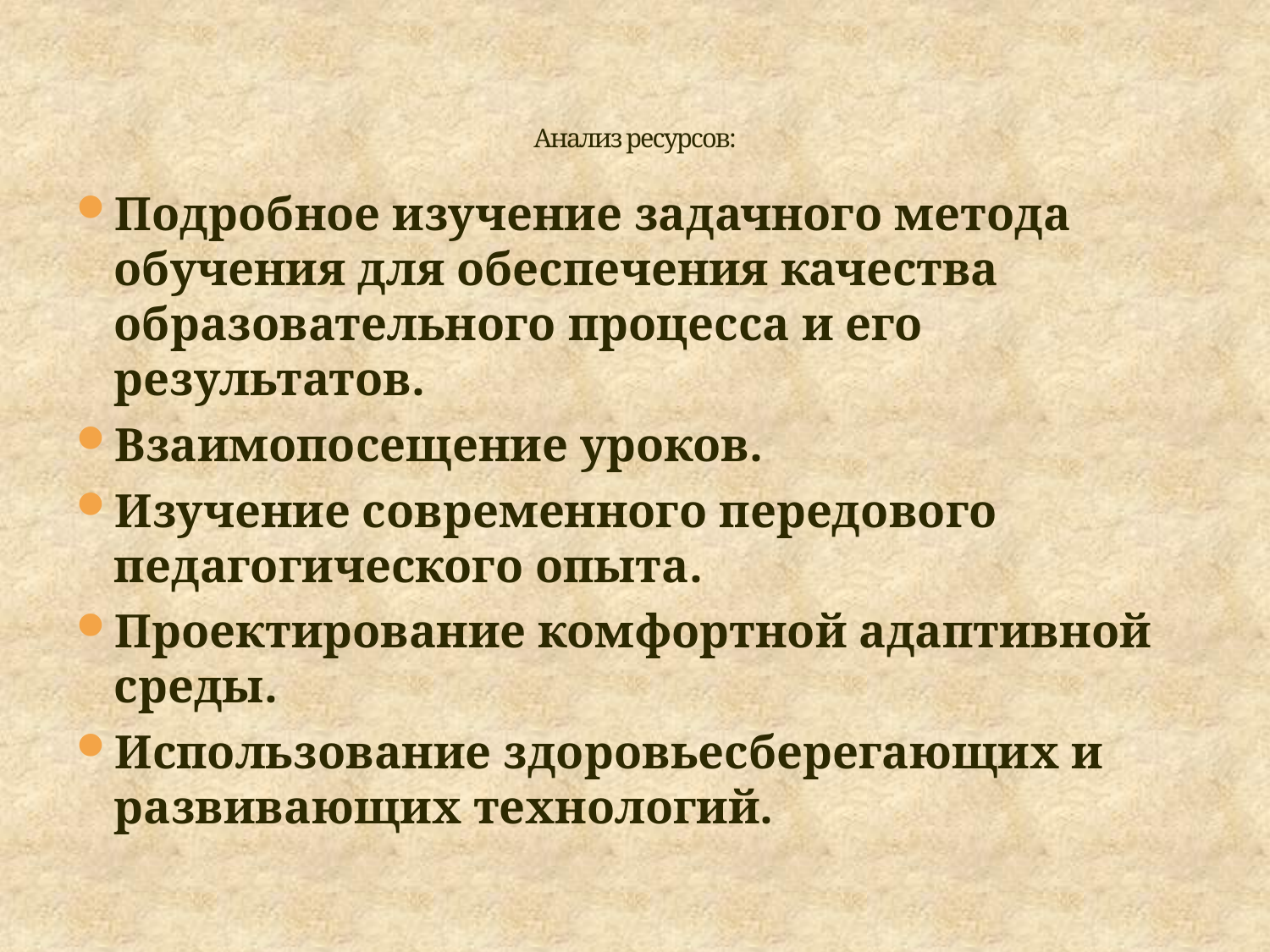

# Анализ ресурсов:
Подробное изучение задачного метода обучения для обеспечения качества образовательного процесса и его результатов.
Взаимопосещение уроков.
Изучение современного передового педагогического опыта.
Проектирование комфортной адаптивной среды.
Использование здоровьесберегающих и развивающих технологий.